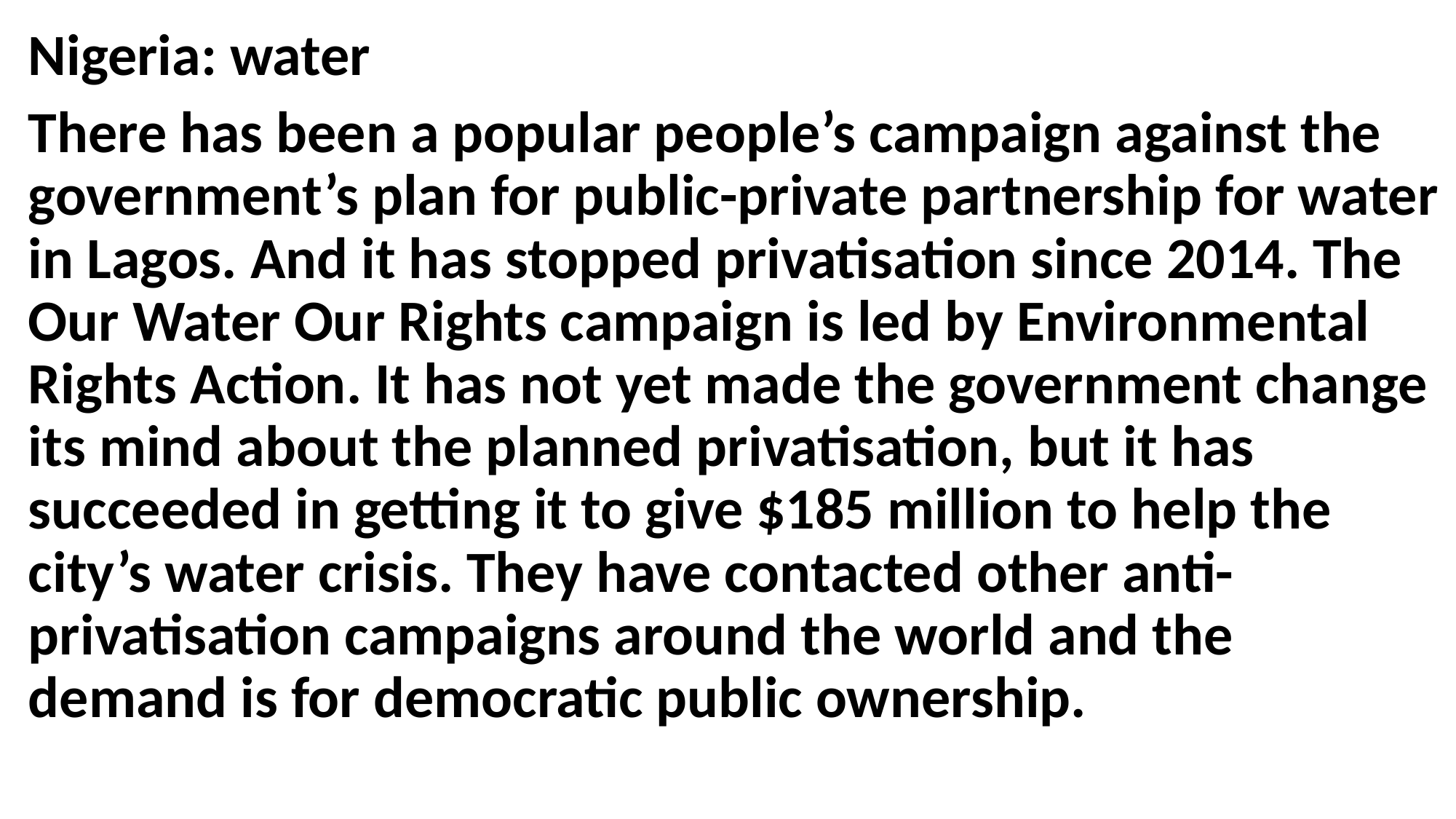

Nigeria: water
There has been a popular people’s campaign against the government’s plan for public-private partnership for water in Lagos. And it has stopped privatisation since 2014. The Our Water Our Rights campaign is led by Environmental Rights Action. It has not yet made the government change its mind about the planned privatisation, but it has succeeded in getting it to give $185 million to help the city’s water crisis. They have contacted other anti-privatisation campaigns around the world and the demand is for democratic public ownership.

#